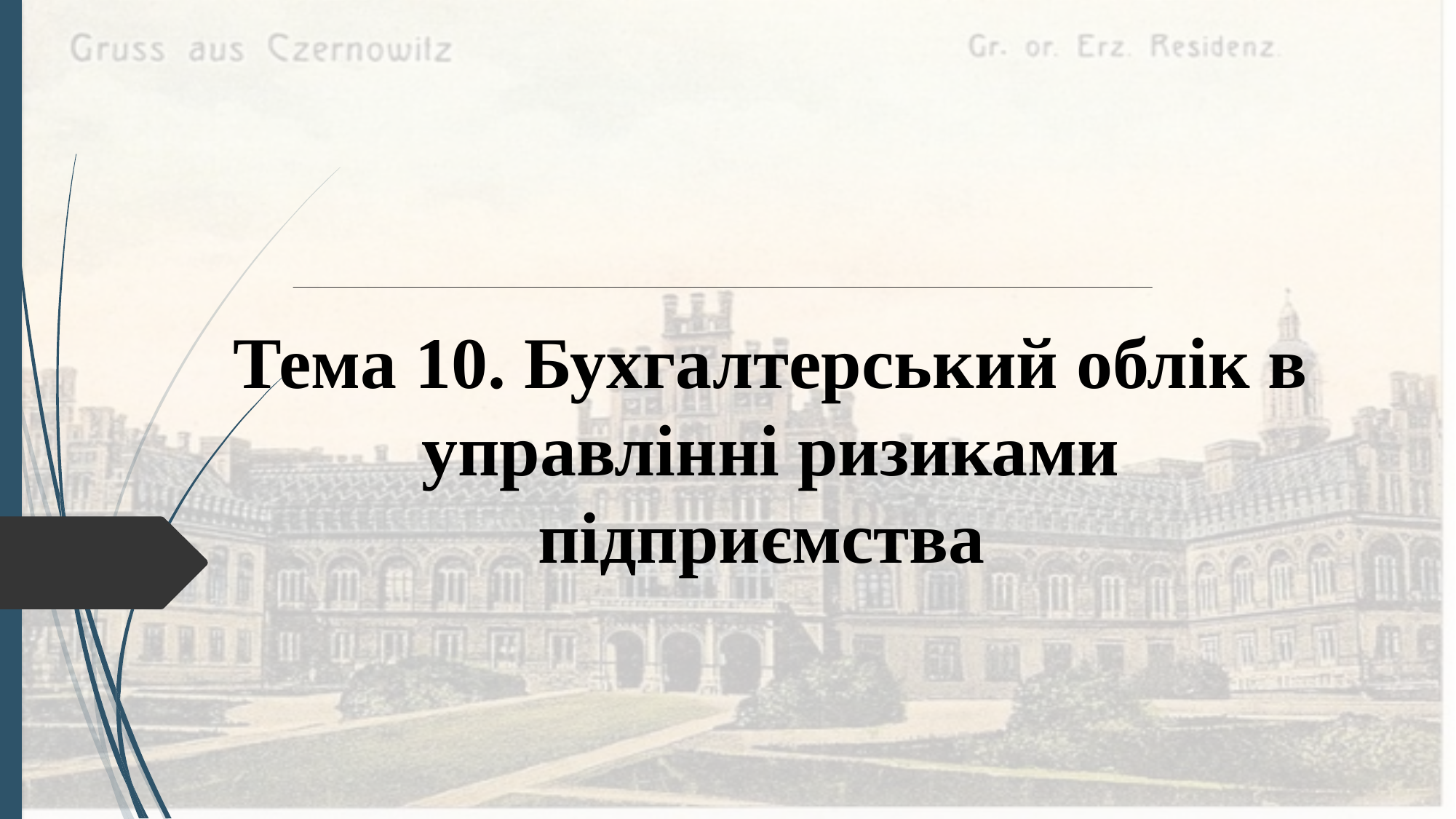

# Тема 10. Бухгалтерський облік в управлінні ризиками підприємства